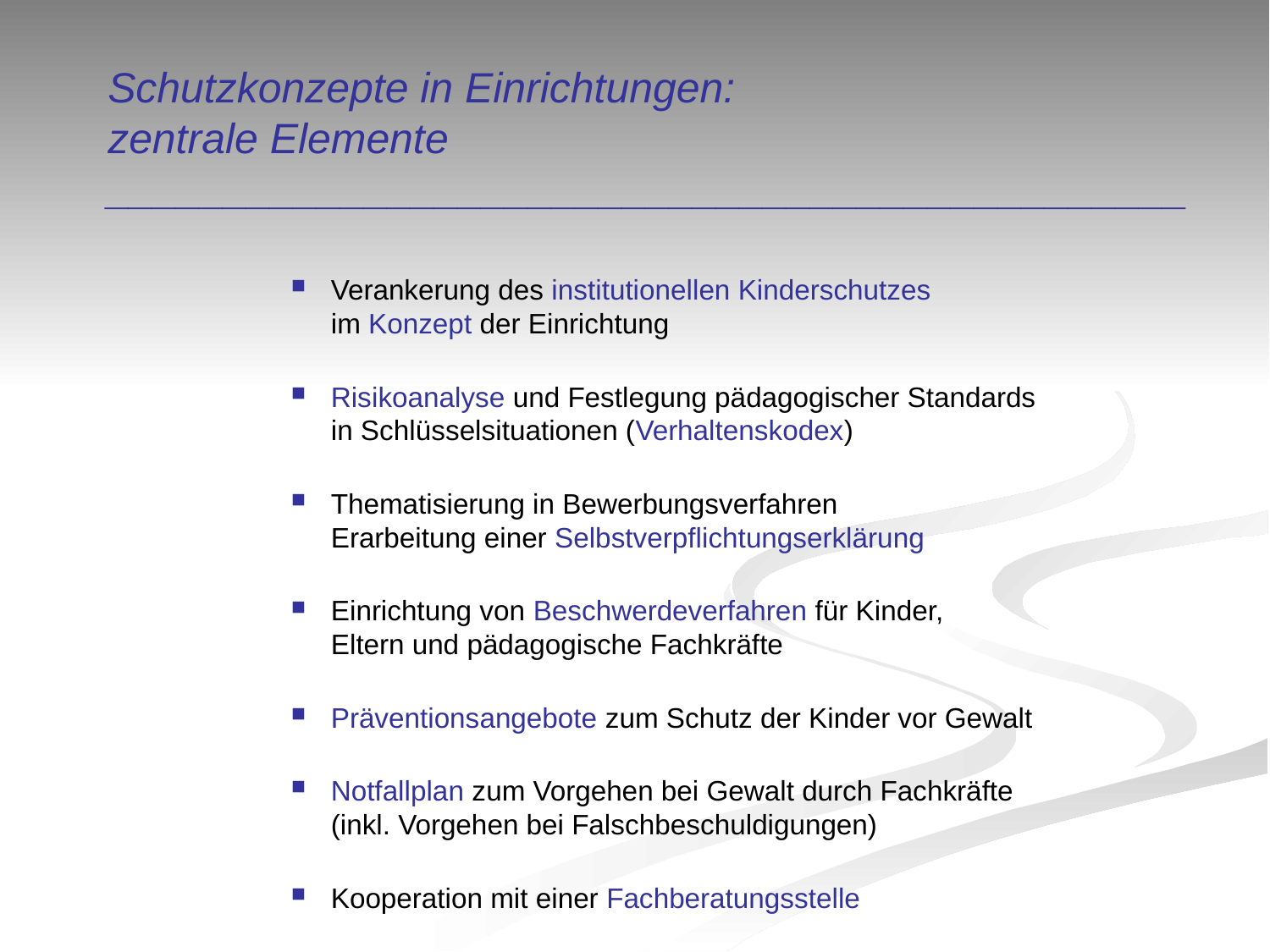

# Schutzkonzepte in Einrichtungen: zentrale Elemente ______________________________________________

Verankerung des institutionellen Kinderschutzes
im Konzept der Einrichtung
Risikoanalyse und Festlegung pädagogischer Standards
in Schlüsselsituationen (Verhaltenskodex)
Thematisierung in Bewerbungsverfahren
Erarbeitung einer Selbstverpflichtungserklärung
Einrichtung von Beschwerdeverfahren für Kinder,
Eltern und pädagogische Fachkräfte
Präventionsangebote zum Schutz der Kinder vor Gewalt
Notfallplan zum Vorgehen bei Gewalt durch Fachkräfte
(inkl. Vorgehen bei Falschbeschuldigungen)
Kooperation mit einer Fachberatungsstelle